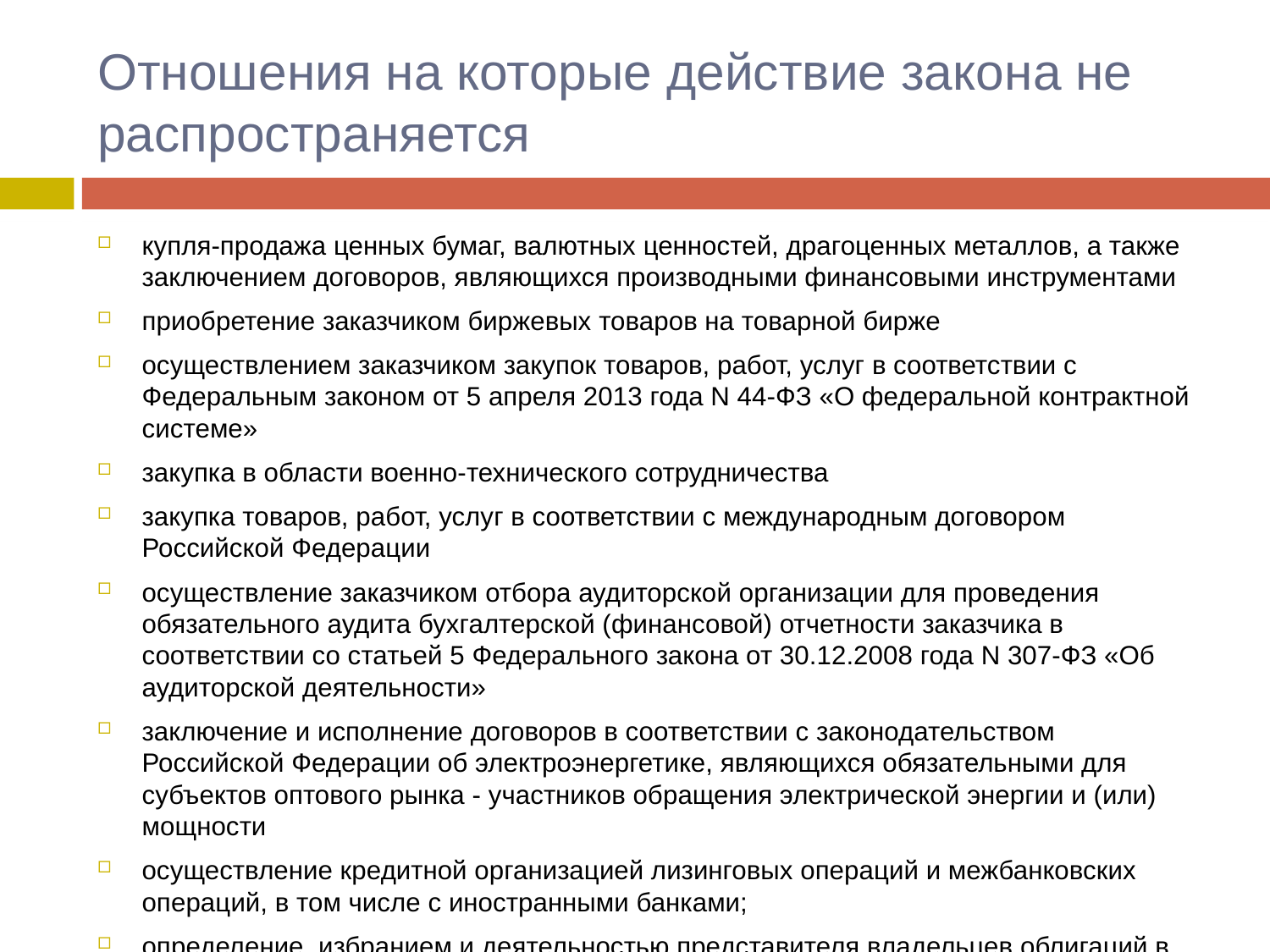

# Отношения на которые действие закона не распространяется
купля-продажа ценных бумаг, валютных ценностей, драгоценных металлов, а также заключением договоров, являющихся производными финансовыми инструментами
приобретение заказчиком биржевых товаров на товарной бирже
осуществлением заказчиком закупок товаров, работ, услуг в соответствии с Федеральным законом от 5 апреля 2013 года N 44-ФЗ «О федеральной контрактной системе»
закупка в области военно-технического сотрудничества
закупка товаров, работ, услуг в соответствии с международным договором Российской Федерации
осуществление заказчиком отбора аудиторской организации для проведения обязательного аудита бухгалтерской (финансовой) отчетности заказчика в соответствии со статьей 5 Федерального закона от 30.12.2008 года N 307-ФЗ «Об аудиторской деятельности»
заключение и исполнение договоров в соответствии с законодательством Российской Федерации об электроэнергетике, являющихся обязательными для субъектов оптового рынка - участников обращения электрической энергии и (или) мощности
осуществление кредитной организацией лизинговых операций и межбанковских операций, в том числе с иностранными банками;
определение, избранием и деятельностью представителя владельцев облигаций в соответствии с законодательством Российской Федерации о ценных бумагах